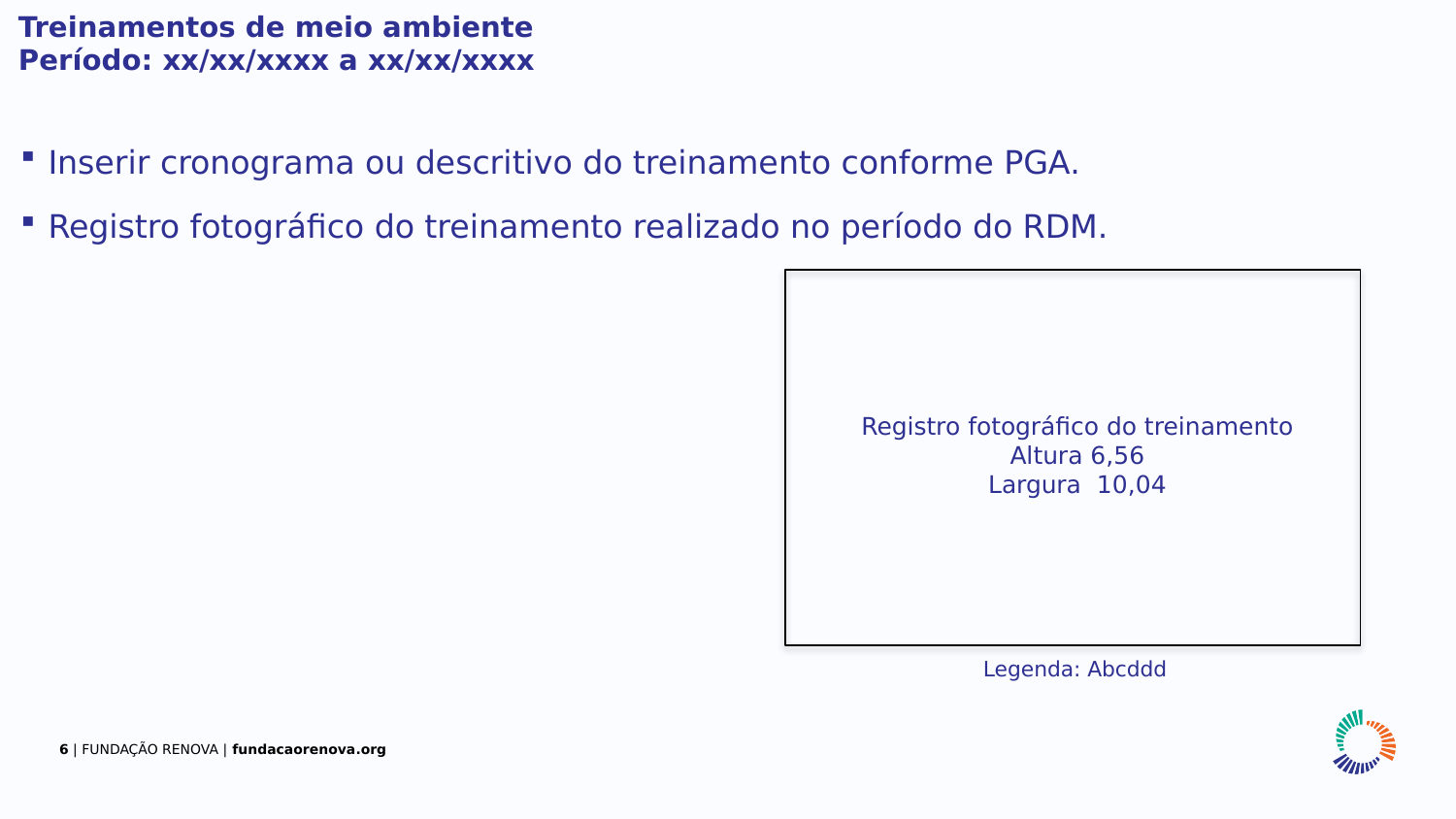

Treinamentos de meio ambiente
Período: xx/xx/xxxx a xx/xx/xxxx
Inserir cronograma ou descritivo do treinamento conforme PGA.
Registro fotográfico do treinamento realizado no período do RDM.

Registro fotográfico do treinamento
Altura 6,56
Largura  10,04

Legenda: Abcddd